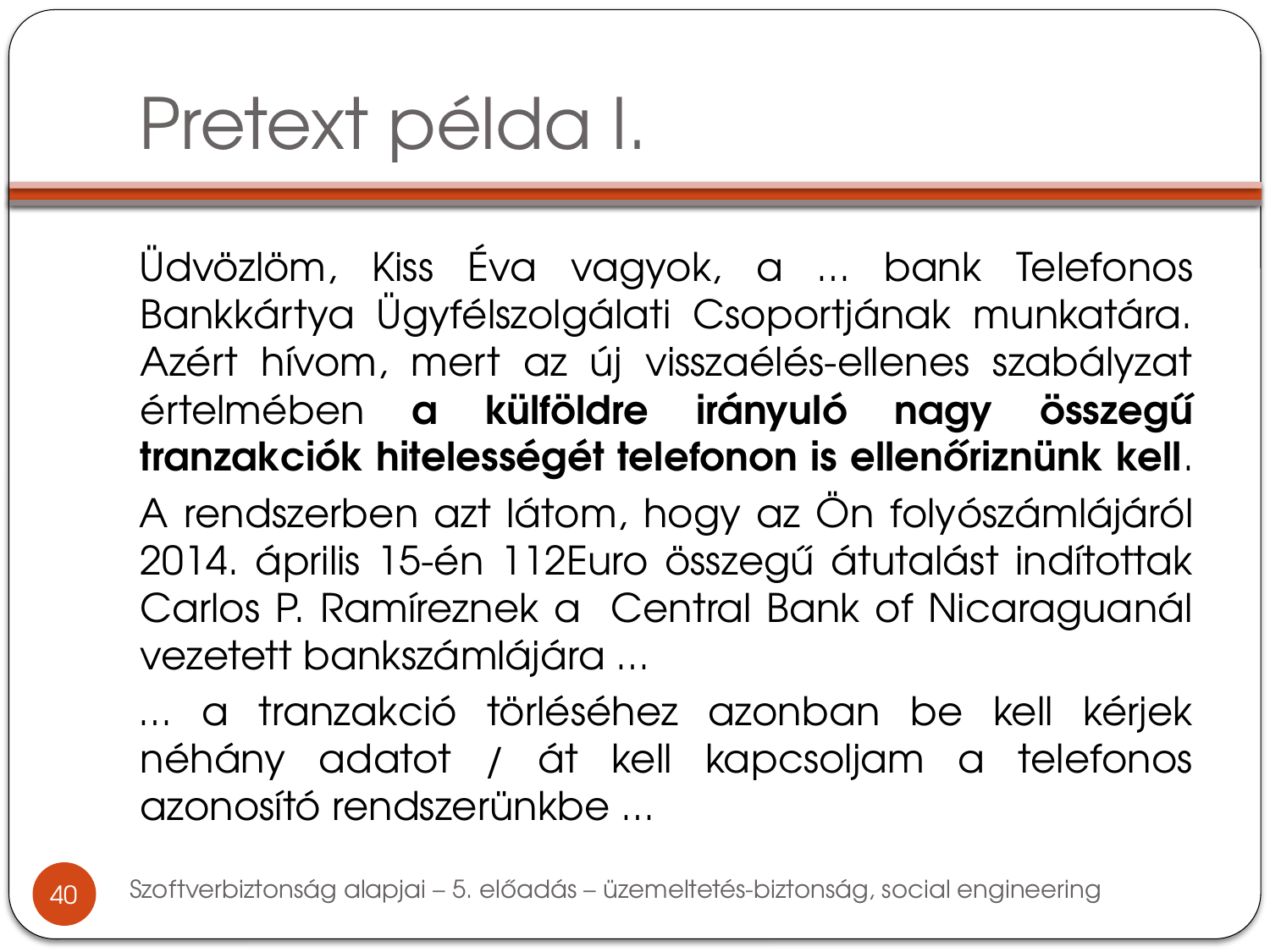

# Pretext példa I.
Üdvözlöm, Kiss Éva vagyok, a … bank Telefonos Bankkártya Ügyfélszolgálati Csoportjának munkatára. Azért hívom, mert az új visszaélés-ellenes szabályzat értelmében a külföldre irányuló nagy összegű tranzakciók hitelességét telefonon is ellenőriznünk kell.
A rendszerben azt látom, hogy az Ön folyószámlájáról 2014. április 15-én 112Euro összegű átutalást indítottak Carlos P. Ramíreznek a  Central Bank of Nicaraguanál vezetett bankszámlájára …
… a tranzakció törléséhez azonban be kell kérjek néhány adatot / át kell kapcsoljam a telefonos azonosító rendszerünkbe …

Szoftverbiztonság alapjai – 5. előadás – üzemeltetés-biztonság, social engineering
40